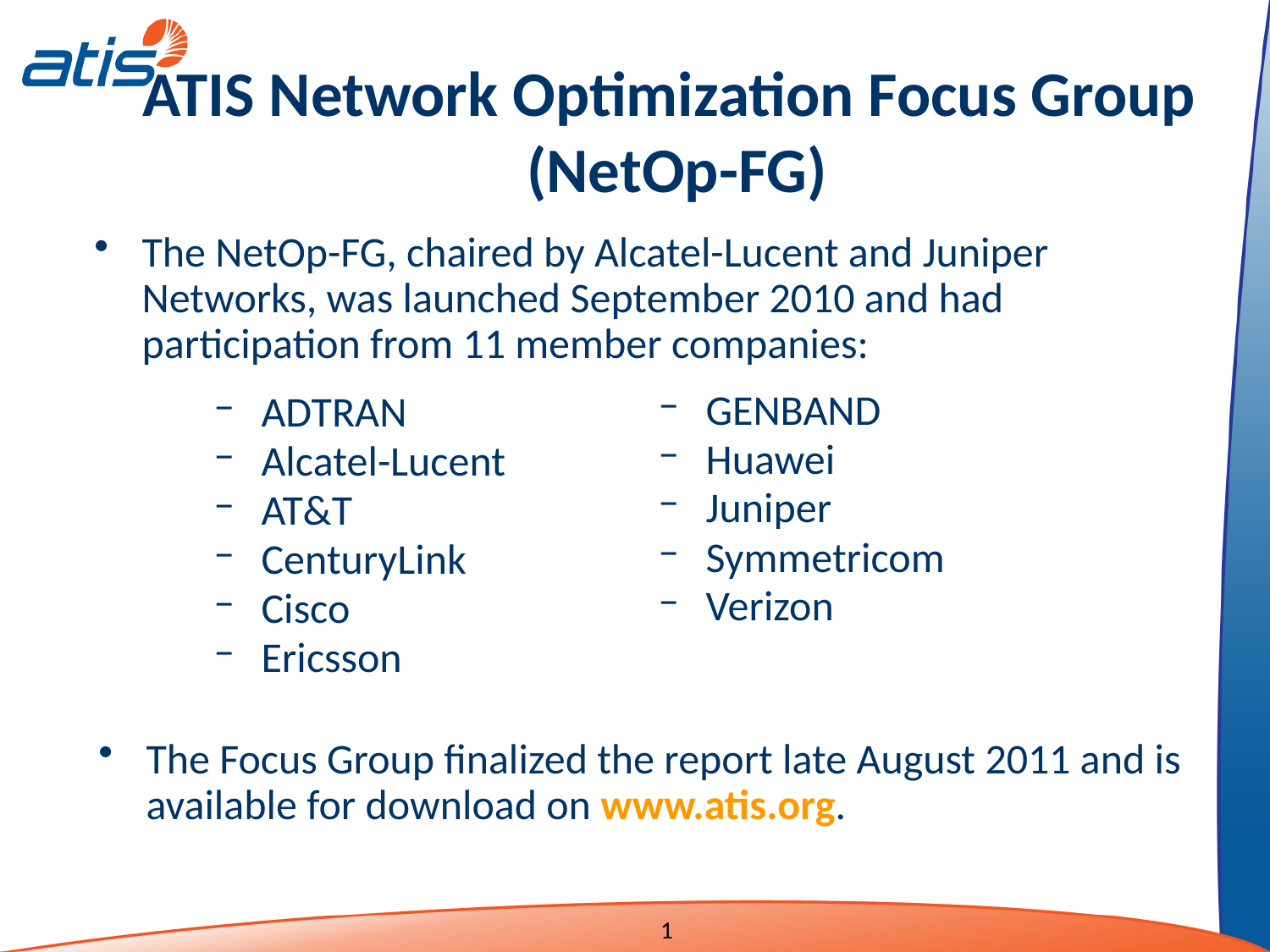

# ATIS Network Optimization Focus Group (NetOp-FG)
The NetOp-FG, chaired by Alcatel-Lucent and Juniper Networks, was launched September 2010 and had participation from 11 member companies:
GENBAND
Huawei
Juniper
Symmetricom
Verizon

ADTRAN
Alcatel-Lucent
AT&T
CenturyLink
Cisco
Ericsson
The Focus Group finalized the report late August 2011 and is available for download on www.atis.org.

1